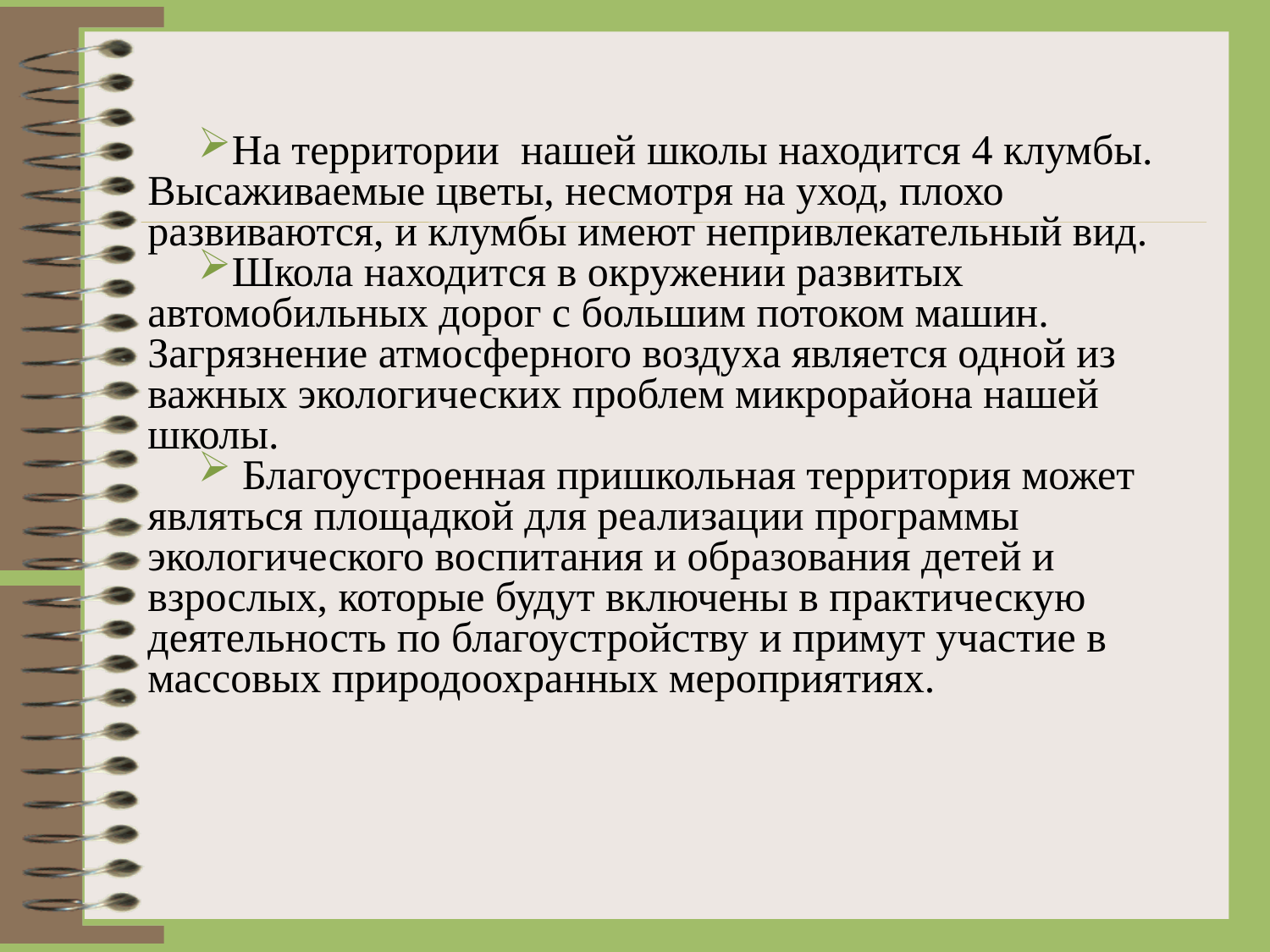

На территории  нашей школы находится 4 клумбы. Высаживаемые цветы, несмотря на уход, плохо развиваются, и клумбы имеют непривлекательный вид.
Школа находится в окружении развитых автомобильных дорог с большим потоком машин. Загрязнение атмосферного воздуха является одной из важных экологических проблем микрорайона нашей школы.
 Благоустроенная пришкольная территория может являться площадкой для реализации программы экологического воспитания и образования детей и взрослых, которые будут включены в практическую деятельность по благоустройству и примут участие в массовых природоохранных мероприятиях.